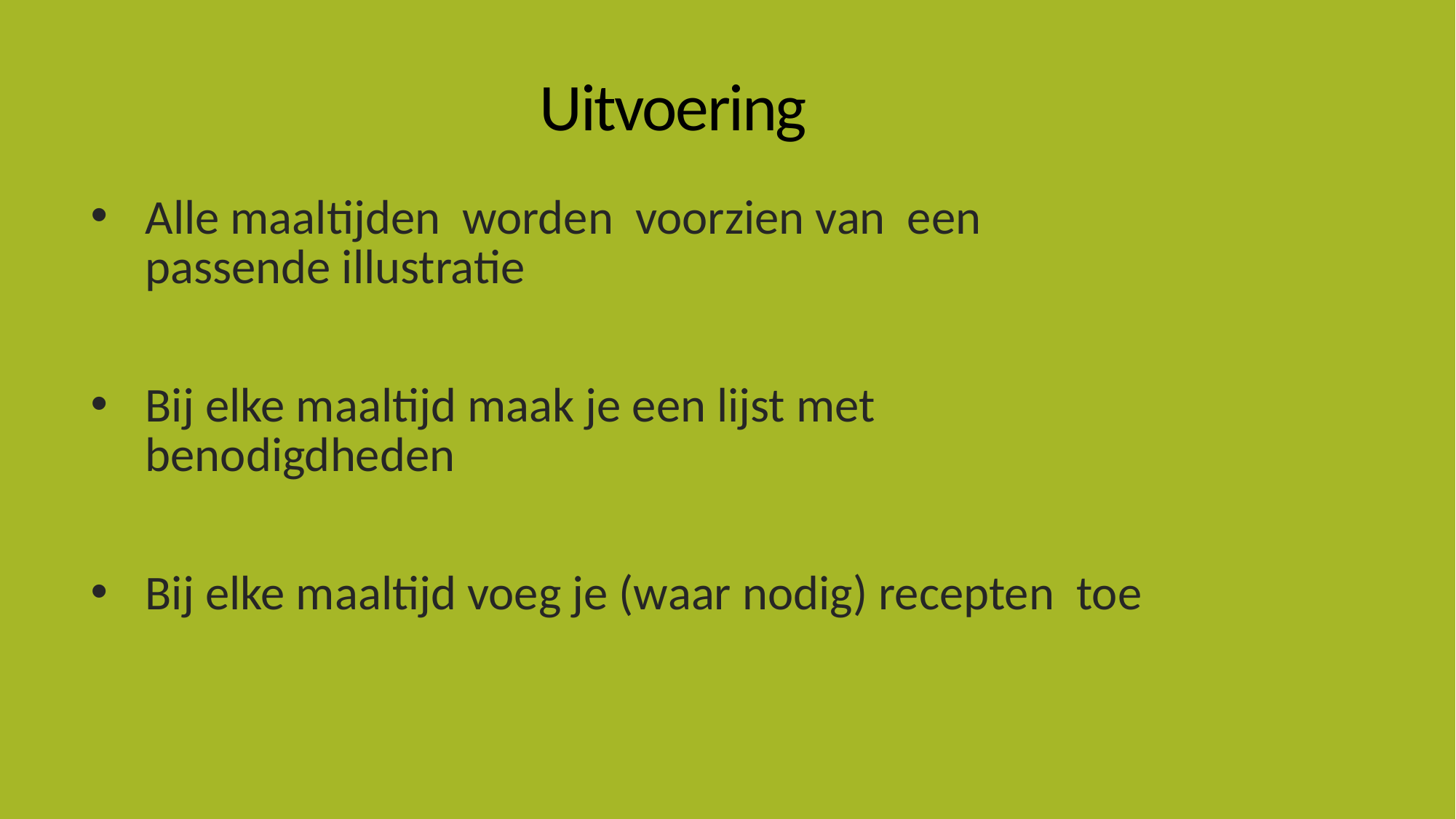

# Uitvoering
Alle maaltijden  worden  voorzien van  een passende illustratie

Bij elke maaltijd maak je een lijst met benodigdheden

Bij elke maaltijd voeg je (waar nodig) recepten  toe